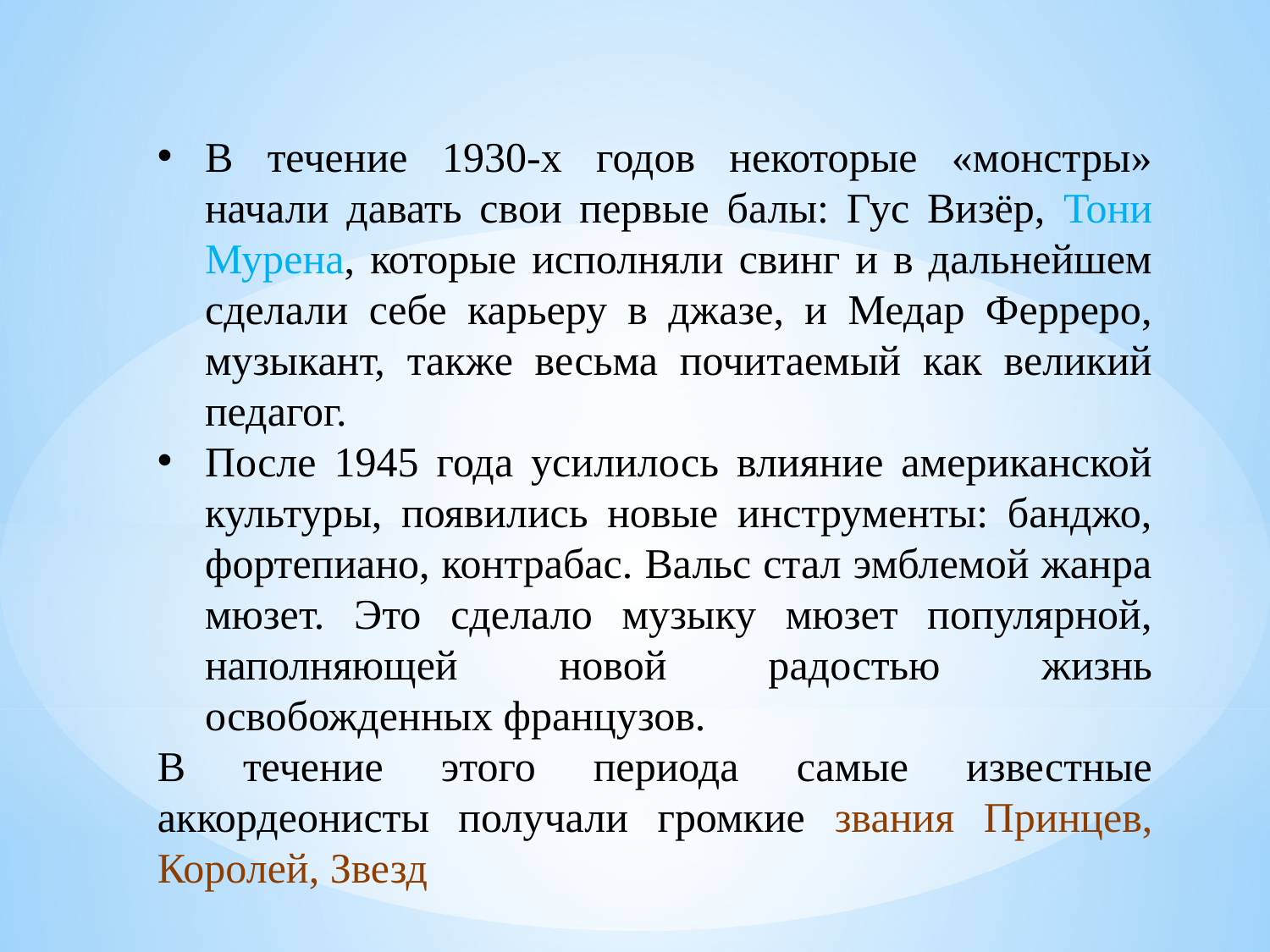

В течение 1930-х годов некоторые «монстры» начали давать свои первые балы: Гус Визёр, Тони Мурена, которые исполняли свинг и в дальнейшем сделали себе карьеру в джазе, и Медар Ферреро, музыкант, также весьма почитаемый как великий педагог.
После 1945 года усилилось влияние американской культуры, появились новые инструменты: банджо, фортепиано, контрабас. Вальс стал эмблемой жанра мюзет. Это сделало музыку мюзет популярной, наполняющей новой радостью жизнь освобожденных французов.
В течение этого периода самые известные аккордеонисты получали громкие звания Принцев, Королей, Звезд